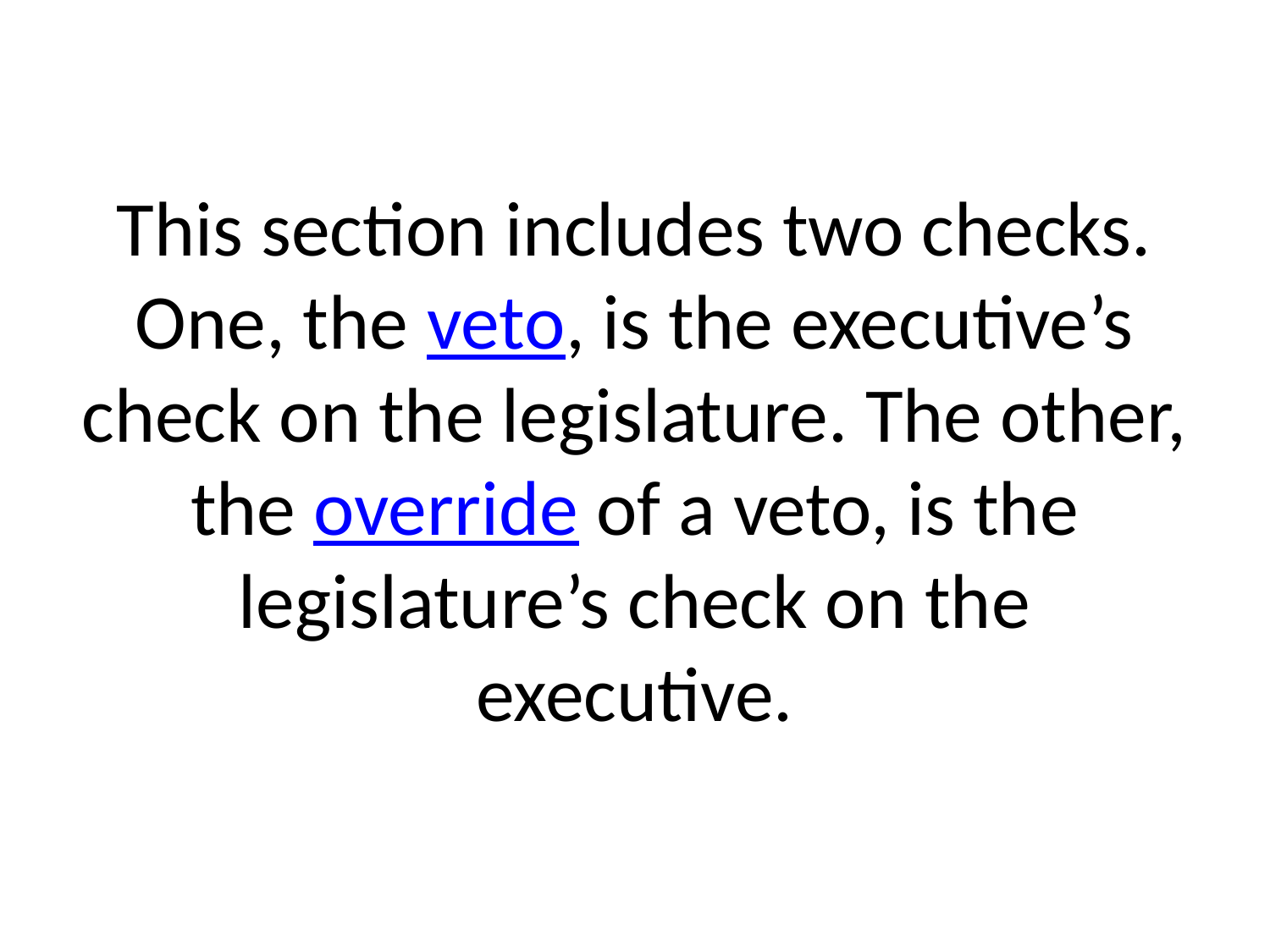

# This section includes two checks. One, the veto, is the executive’s check on the legislature. The other, the override of a veto, is the legislature’s check on the executive.